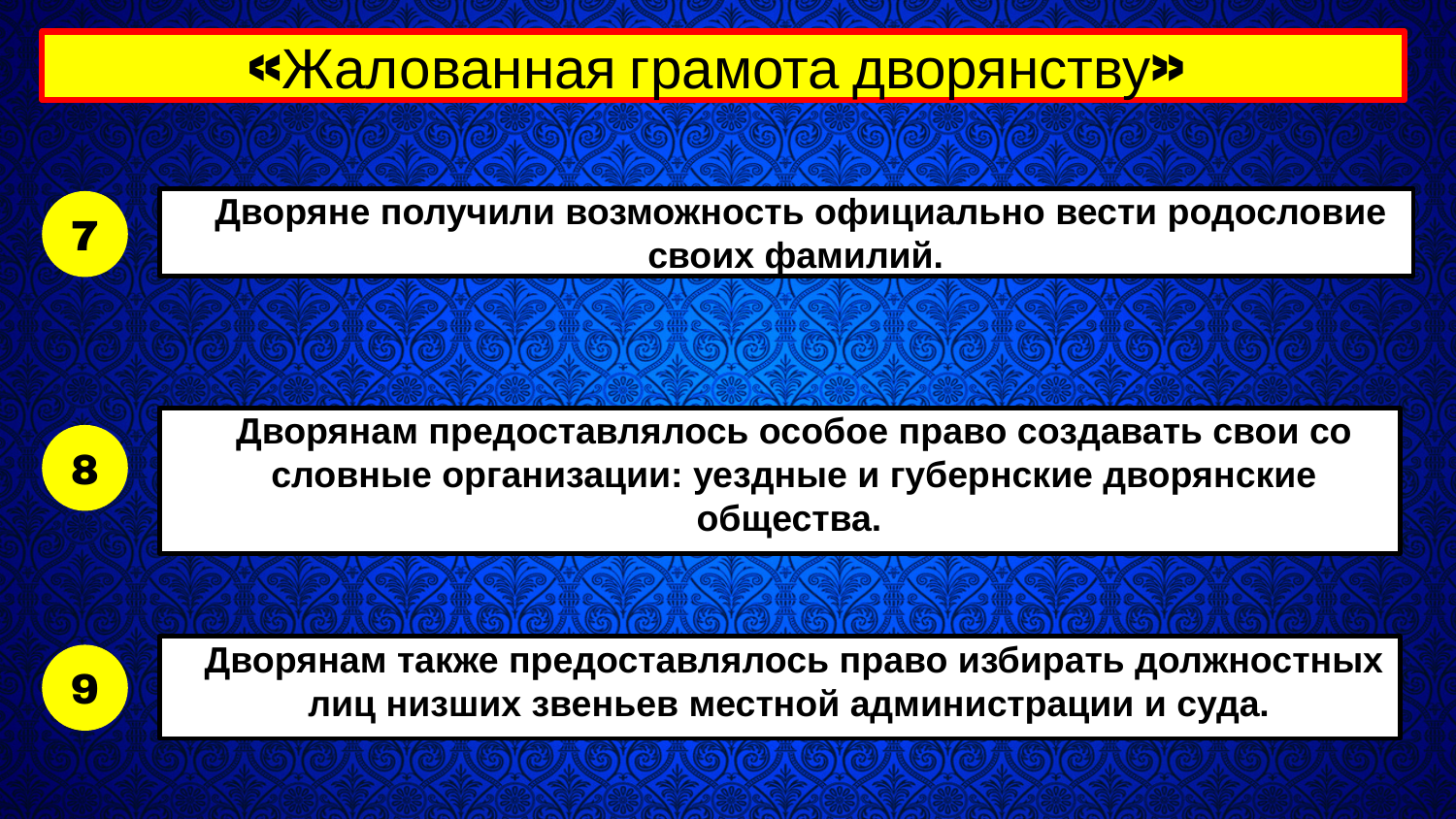

«Жалованная грамота дворянству»
Дворяне получили возможность официально вести родословие своих фамилий.
7
Дворянам предоставлялось особое право создавать свои со­словные организации: уездные и губернские дворянские общества.

8
Дворянам также предоставлялось право избирать должностных лиц низших звень­ев местной администрации и суда.

9